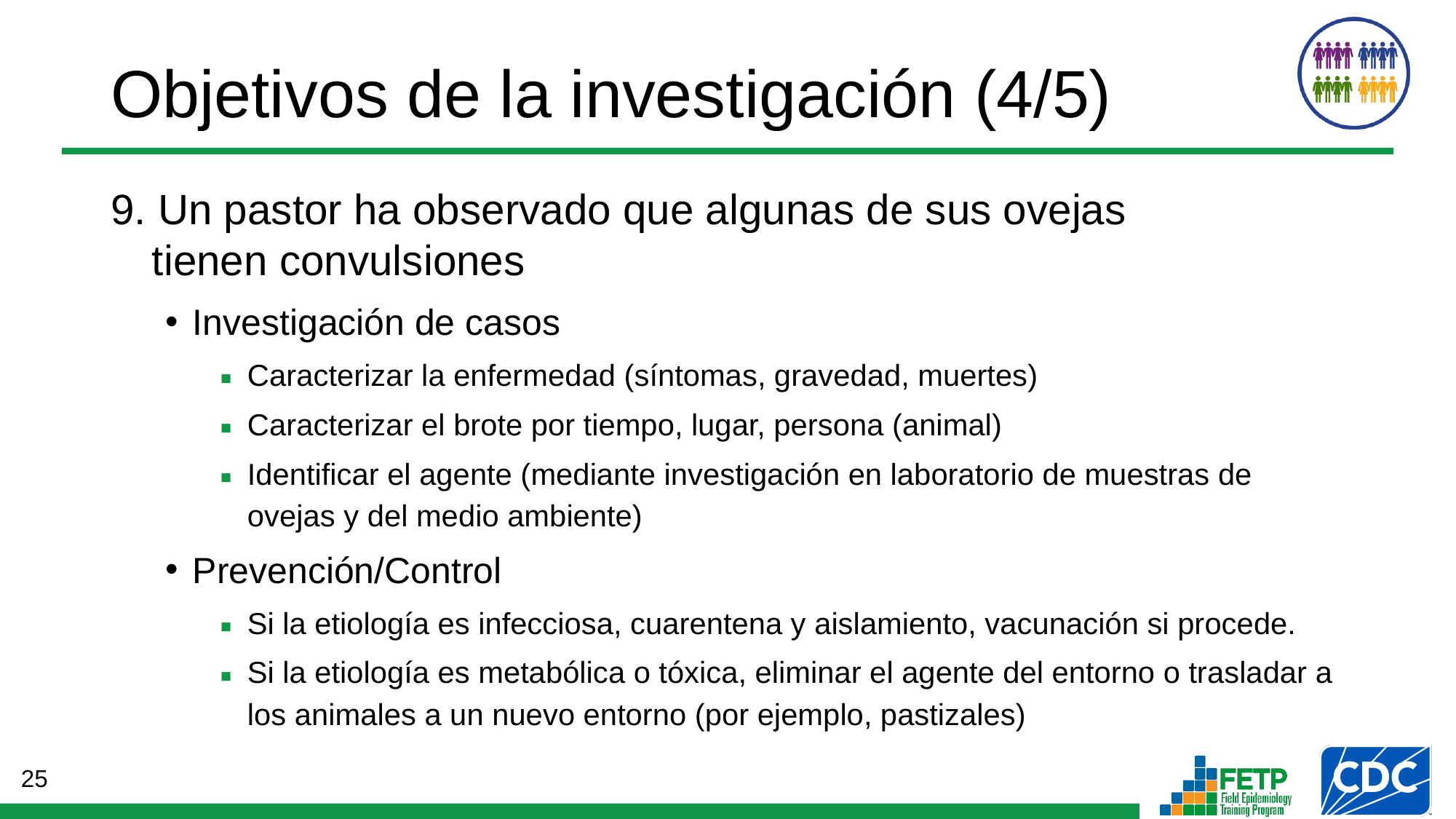

Objetivos de la investigación (4/5)
9. Un pastor ha observado que algunas de sus ovejas
tienen convulsiones
Investigación de casos
Caracterizar la enfermedad (síntomas, gravedad, muertes)
Caracterizar el brote por tiempo, lugar, persona (animal)
Identificar el agente (mediante investigación en laboratorio de muestras de ovejas y del medio ambiente)
Prevención/Control
Si la etiología es infecciosa, cuarentena y aislamiento, vacunación si procede.
Si la etiología es metabólica o tóxica, eliminar el agente del entorno o trasladar a los animales a un nuevo entorno (por ejemplo, pastizales)